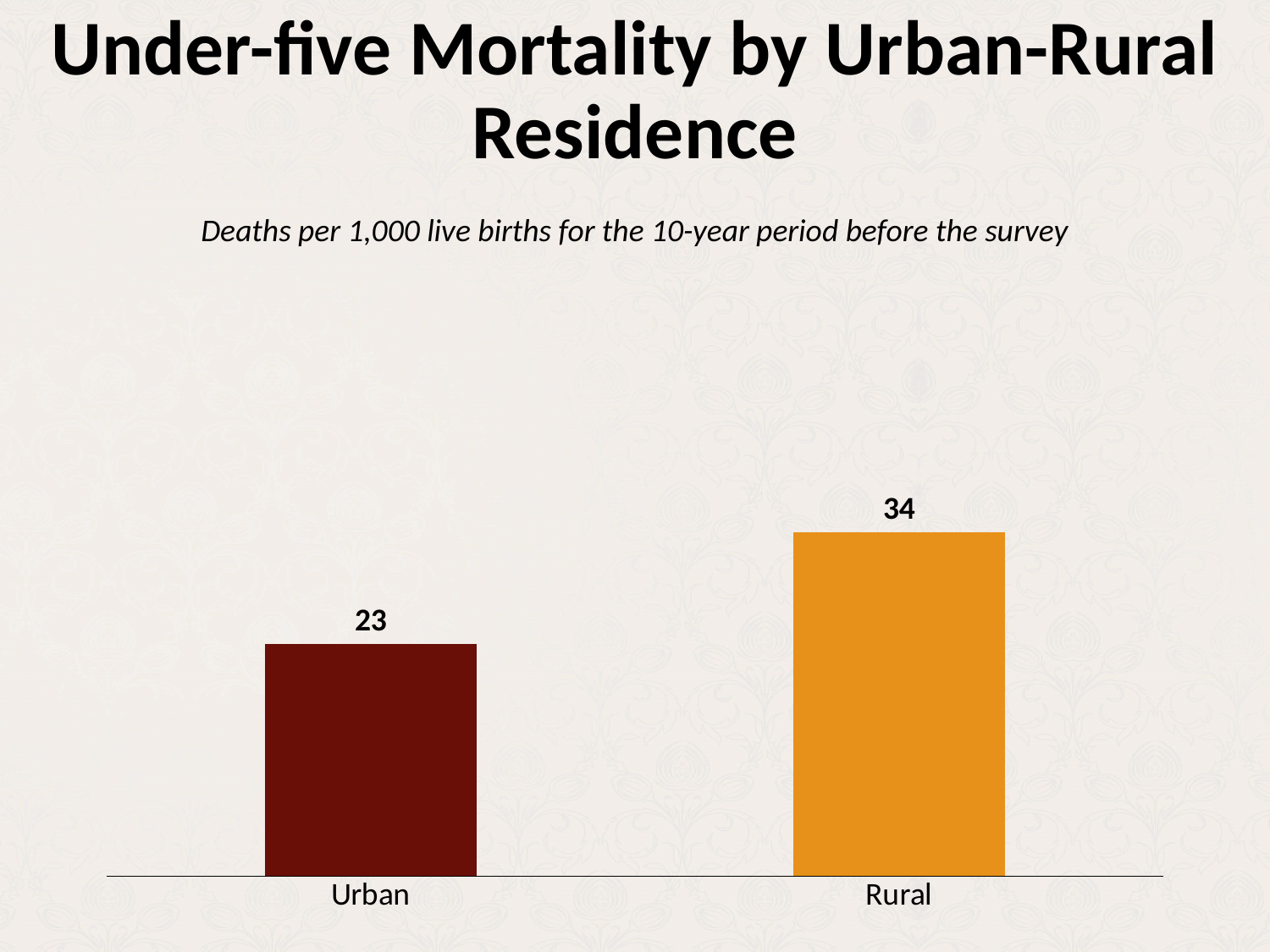

# Under-five Mortality by Urban-Rural Residence
Deaths per 1,000 live births for the 10-year period before the survey

### Chart

| Category | Column1 |
|---|---|
| Urban | 23.0 |
| Rural | 34.0 |